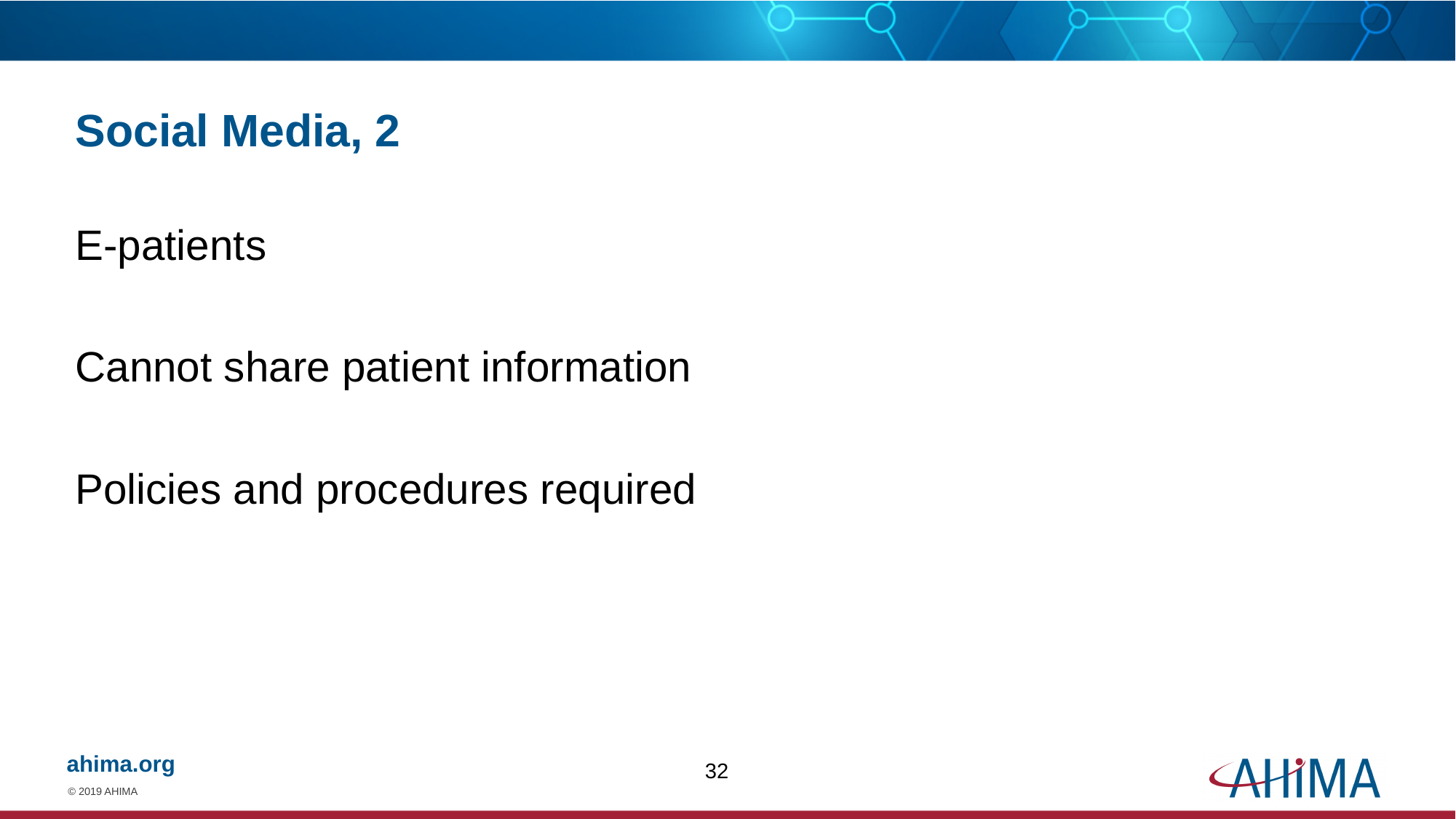

# Social Media, 2
E-patients

Cannot share patient information

Policies and procedures required